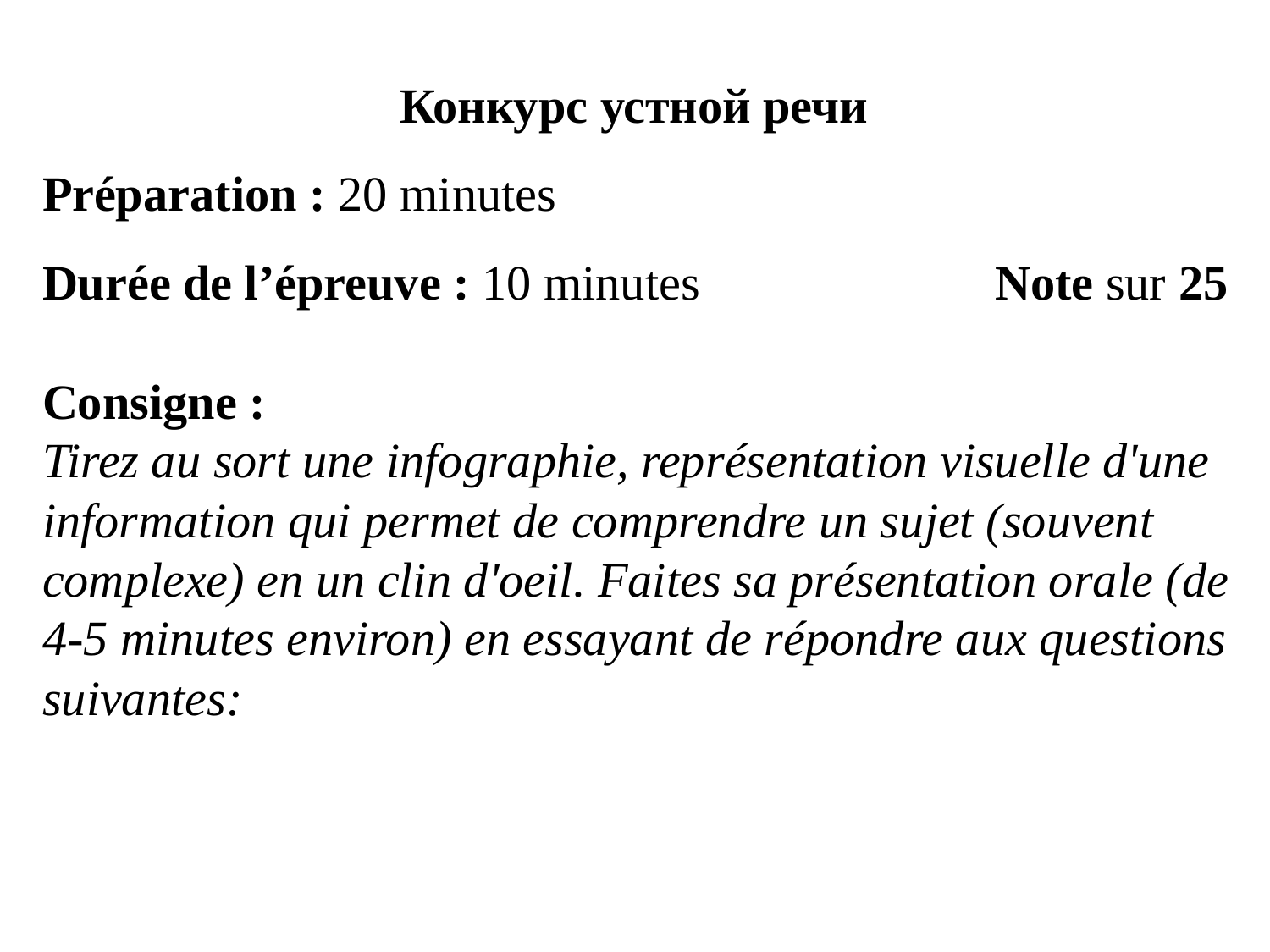

Конкурс устной речи
Préparation : 20 minutes
Durée de l’épreuve : 10 minutes                        Note sur 25

Consigne :
Tirez au sort une infographie, représentation visuelle d'une information qui permet de comprendre un sujet (souvent complexe) en un clin d'oeil. Faites sa présentation orale (de 4-5 minutes environ) en essayant de répondre aux questions suivantes: